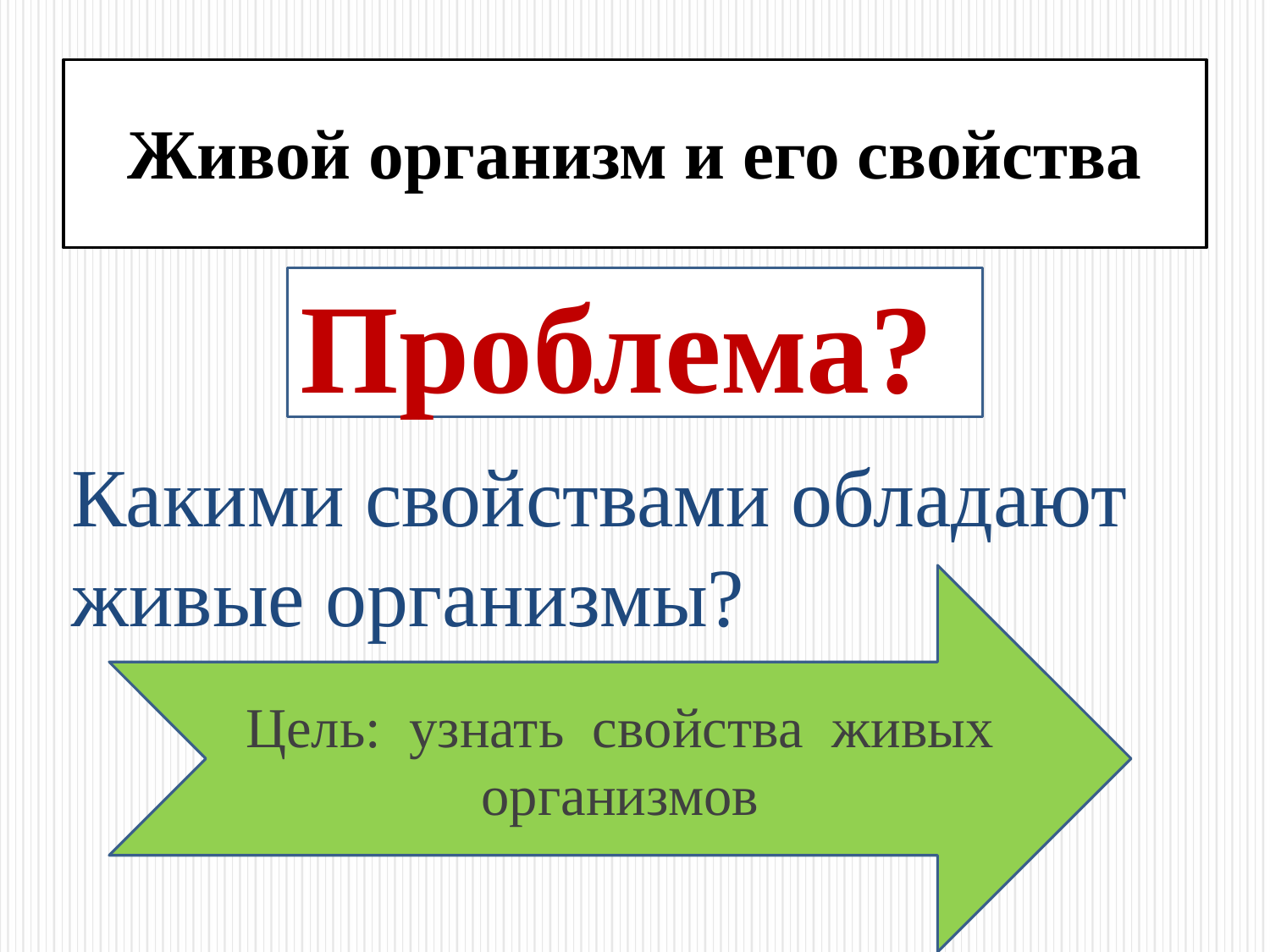

# Живой организм и его свойства

Какими свойствами обладают живые организмы?
Проблема?
Цель:  узнать  свойства  живых организмов